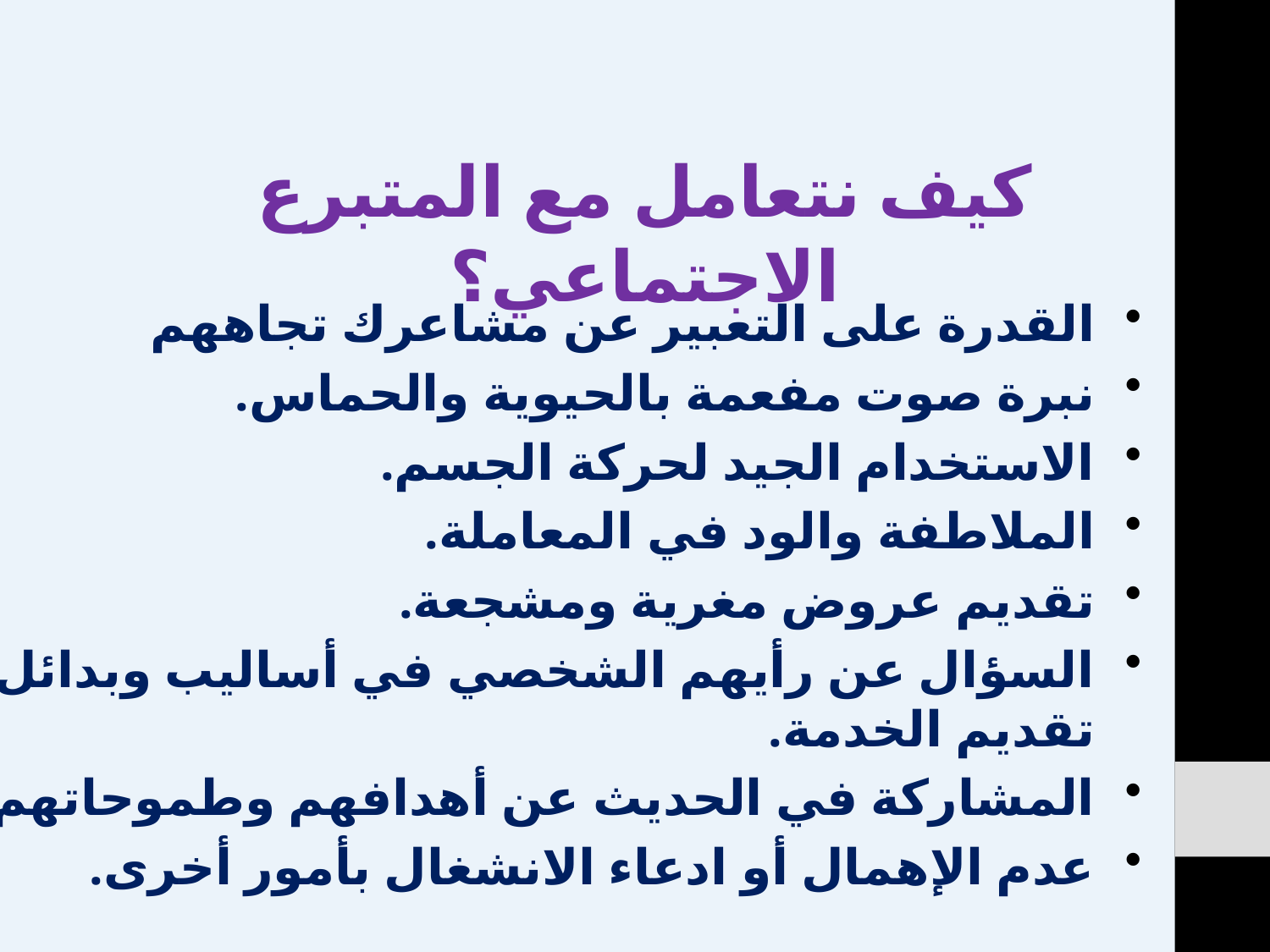

كيف نتعامل مع المتبرع الاجتماعي؟
القدرة على التعبير عن مشاعرك تجاههم
نبرة صوت مفعمة بالحيوية والحماس.
الاستخدام الجيد لحركة الجسم.
الملاطفة والود في المعاملة.
تقديم عروض مغرية ومشجعة.
السؤال عن رأيهم الشخصي في أساليب وبدائل تقديم الخدمة.
المشاركة في الحديث عن أهدافهم وطموحاتهم.
عدم الإهمال أو ادعاء الانشغال بأمور أخرى.